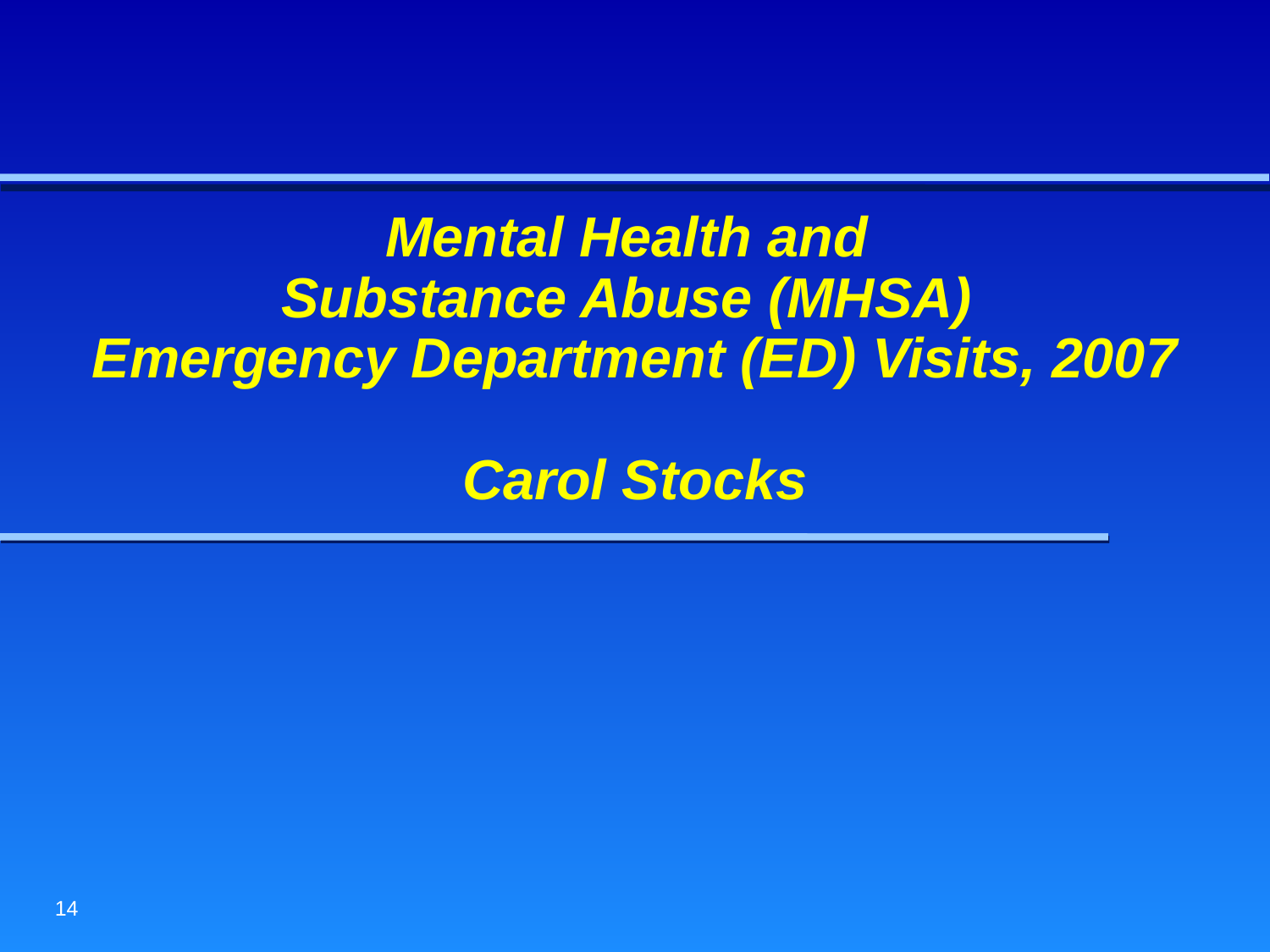

# Mental Health and Substance Abuse (MHSA) Emergency Department (ED) Visits, 2007 Carol Stocks
14